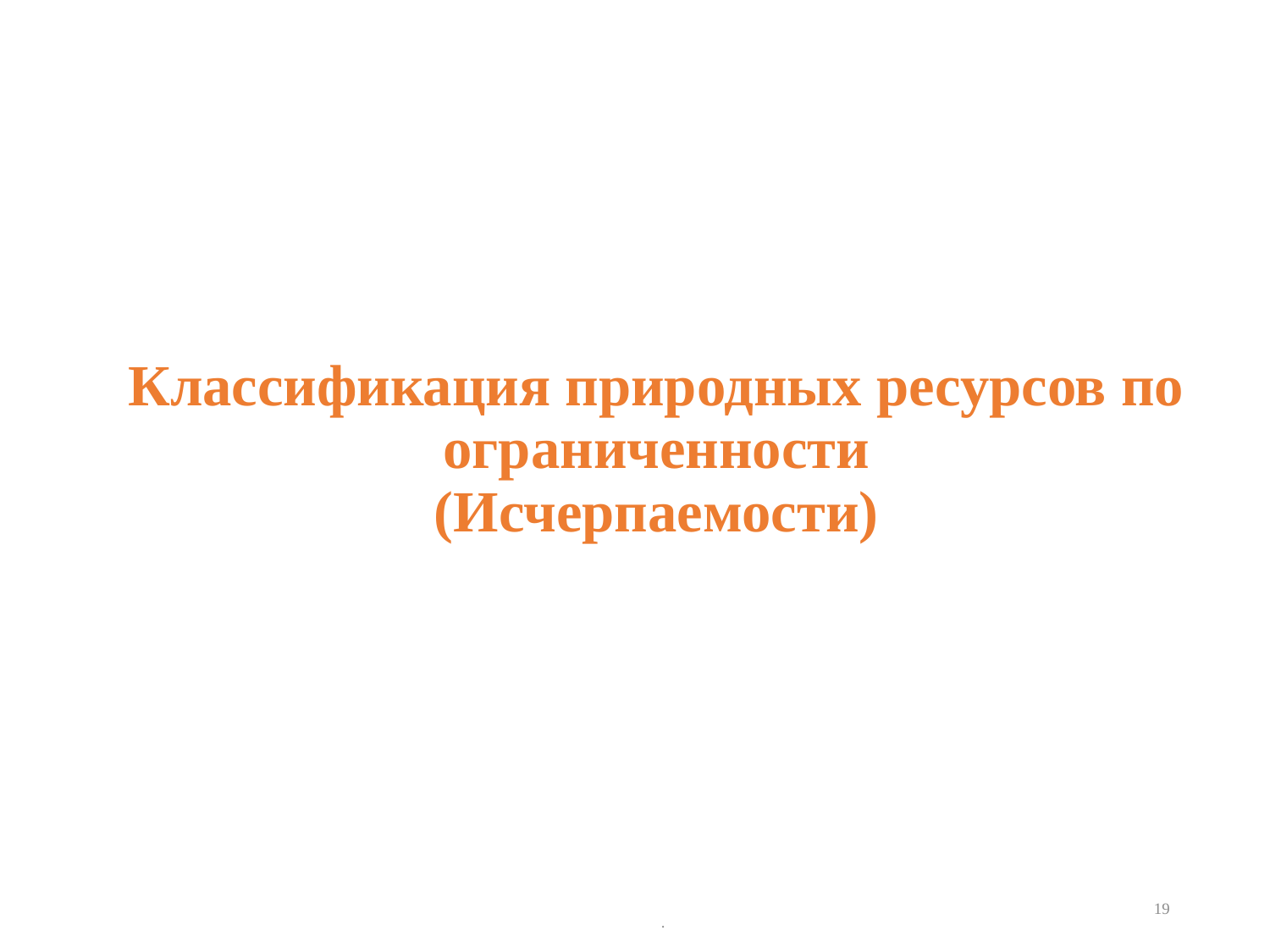

# Классификация природных ресурсов по ограниченности (Исчерпаемости)
19
 .